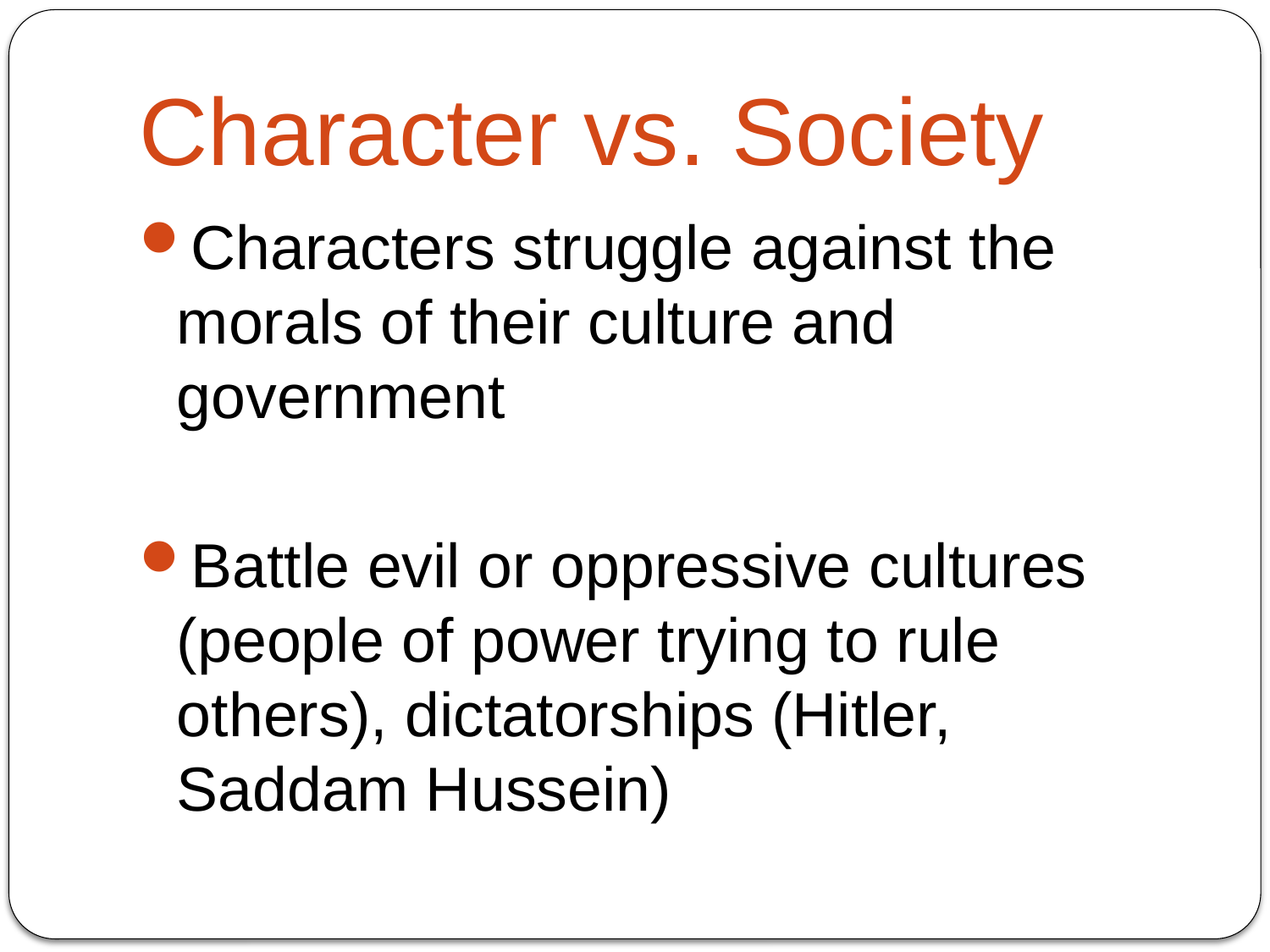

# Character vs. Society
Characters struggle against the morals of their culture and government

Battle evil or oppressive cultures (people of power trying to rule others), dictatorships (Hitler, Saddam Hussein)